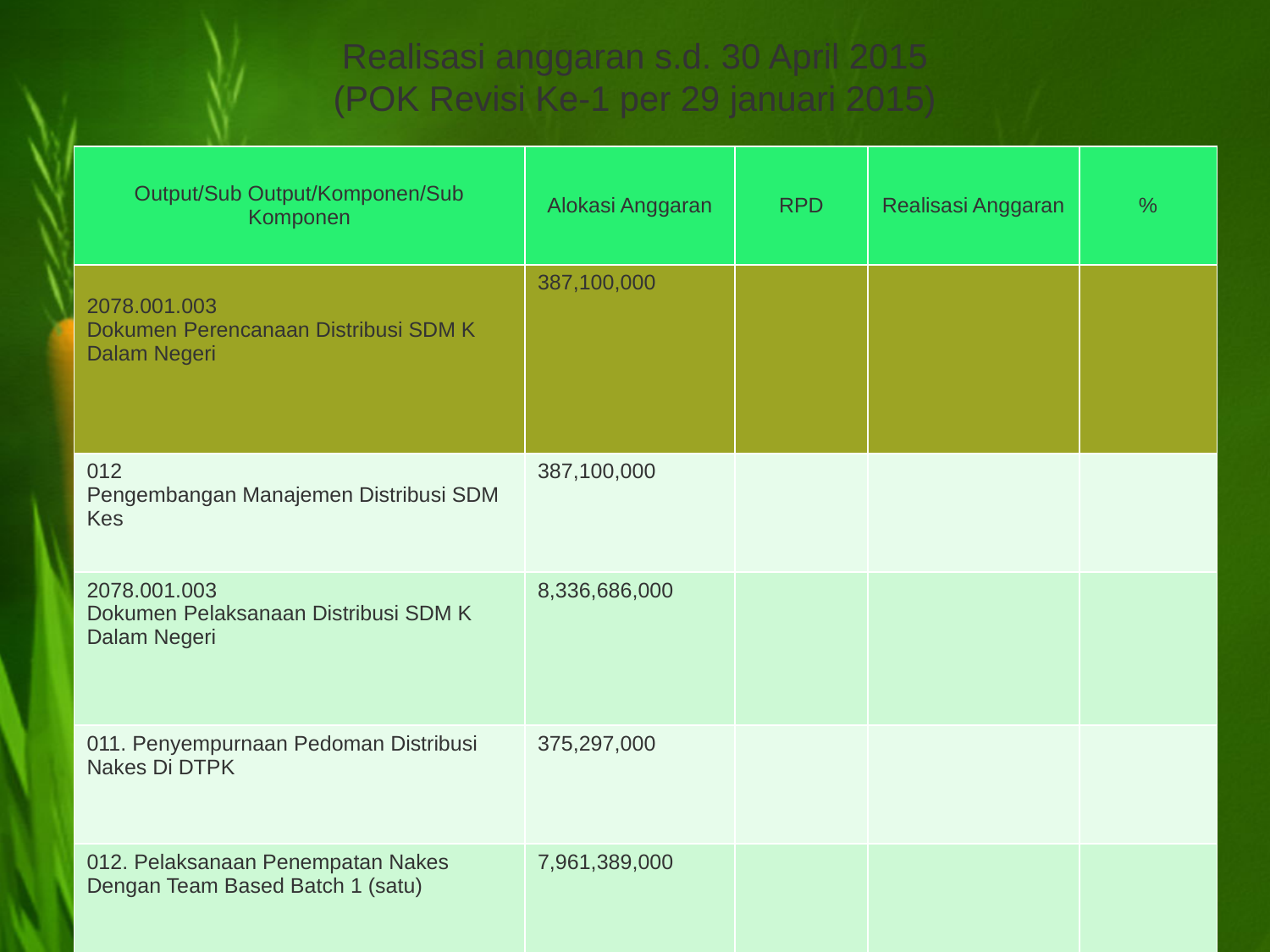

# Realisasi anggaran s.d. 30 April 2015 (POK Revisi Ke-1 per 29 januari 2015)
| Output/Sub Output/Komponen/Sub Komponen | Alokasi Anggaran | RPD | Realisasi Anggaran | % |
| --- | --- | --- | --- | --- |
| 2078.001.003 Dokumen Perencanaan Distribusi SDM K Dalam Negeri | 387,100,000 |  |  |  |
| 012 Pengembangan Manajemen Distribusi SDM Kes | 387,100,000 |  |  |  |
| 2078.001.003 Dokumen Pelaksanaan Distribusi SDM K Dalam Negeri | 8,336,686,000 |  |  |  |
| 011. Penyempurnaan Pedoman Distribusi Nakes Di DTPK | 375,297,000 |  |  |  |
| 012. Pelaksanaan Penempatan Nakes Dengan Team Based Batch 1 (satu) | 7,961,389,000 |  |  |  |